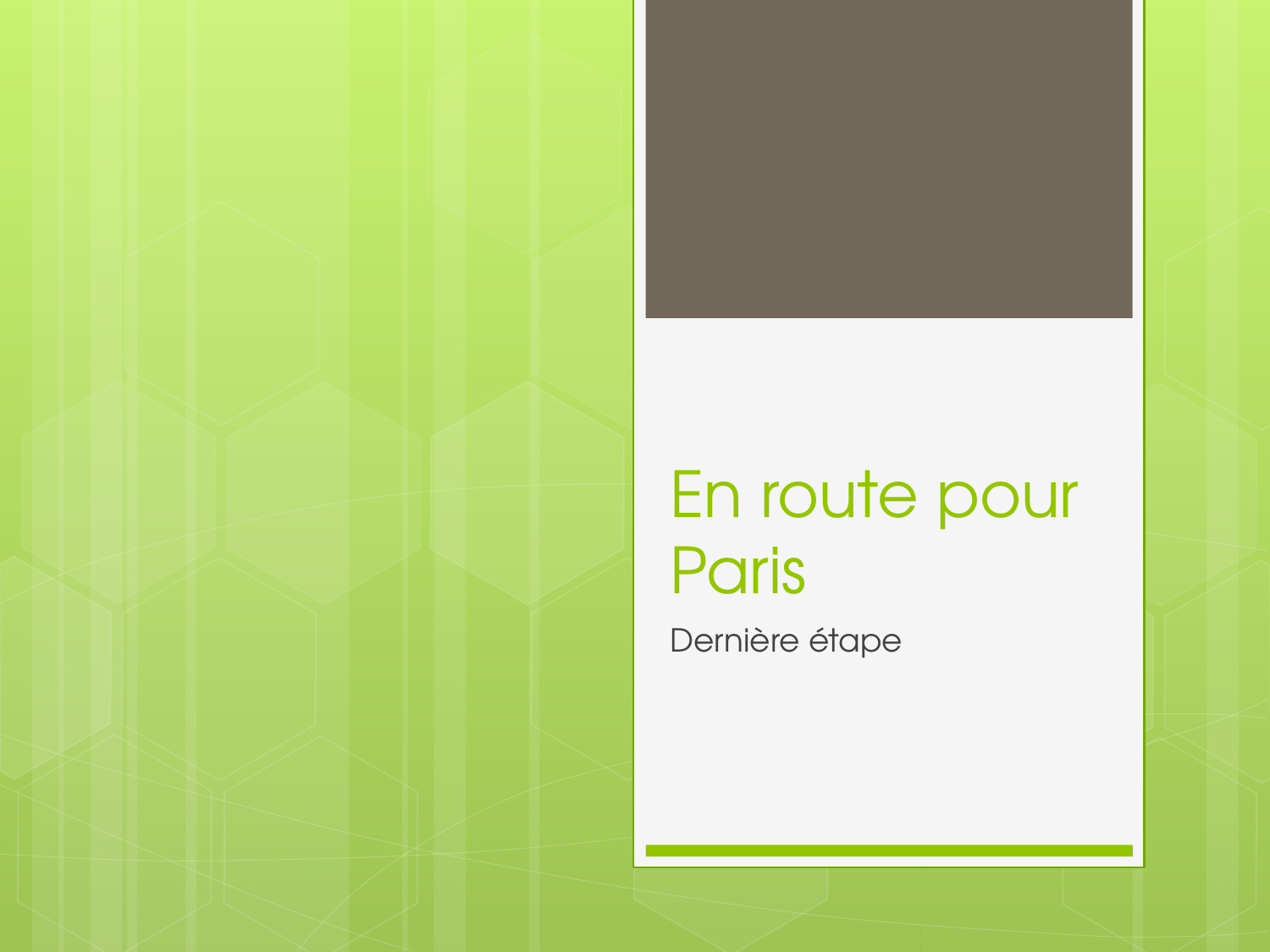

# En route pour Paris
Dernière étape